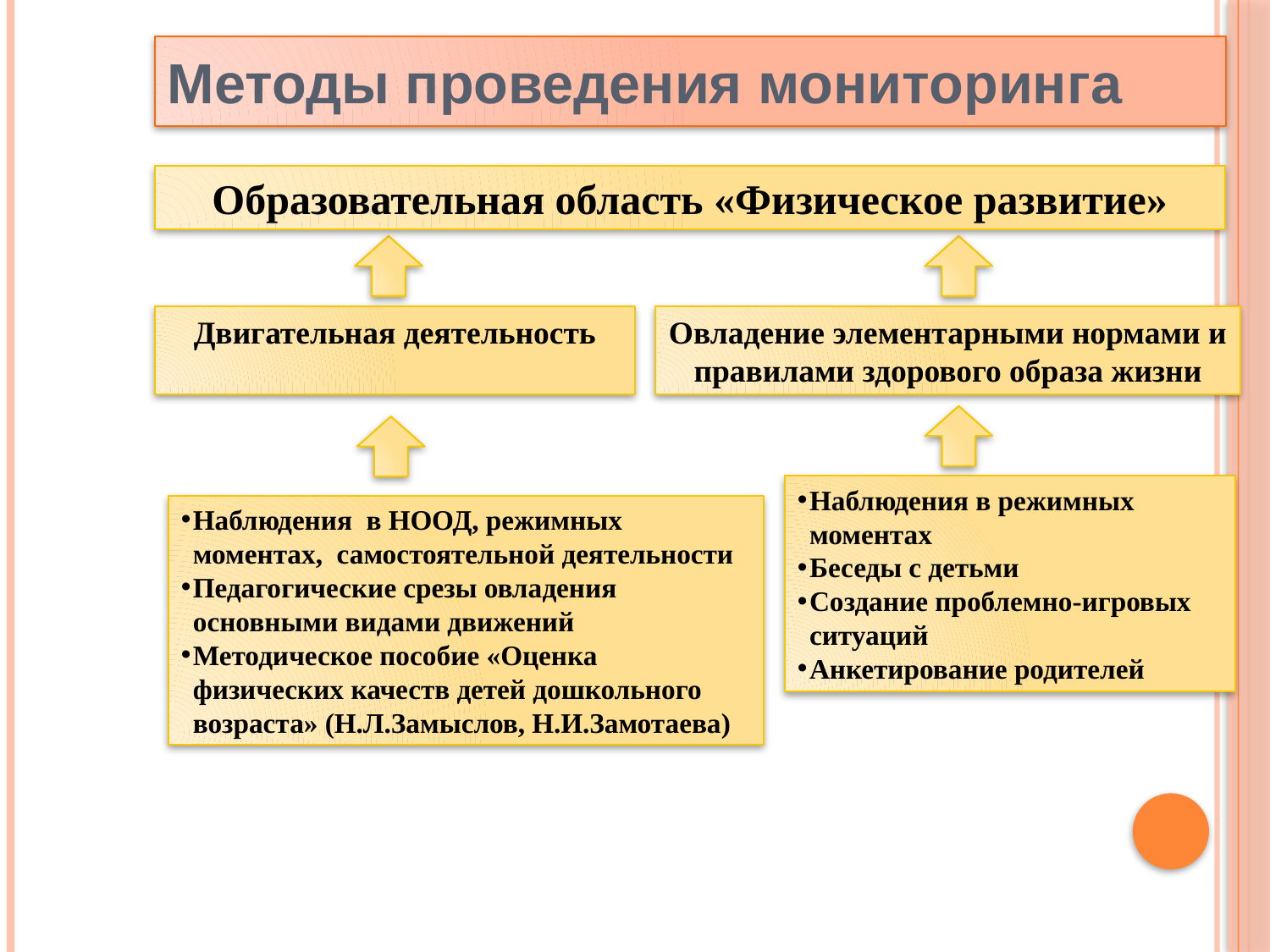

Методы проведения мониторинга
Образовательная область «Физическое развитие»

Двигательная деятельность

Овладение элементарными нормами и правилами здорового образа жизни

Наблюдения в режимных моментах
Беседы с детьми
Создание проблемно-игровых ситуаций
Анкетирование родителей
Наблюдения  в НООД, режимных моментах,  самостоятельной деятельности
Педагогические срезы овладения основными видами движений
Методическое пособие «Оценка физических качеств детей дошкольного возраста» (Н.Л.Замыслов, Н.И.Замотаева)